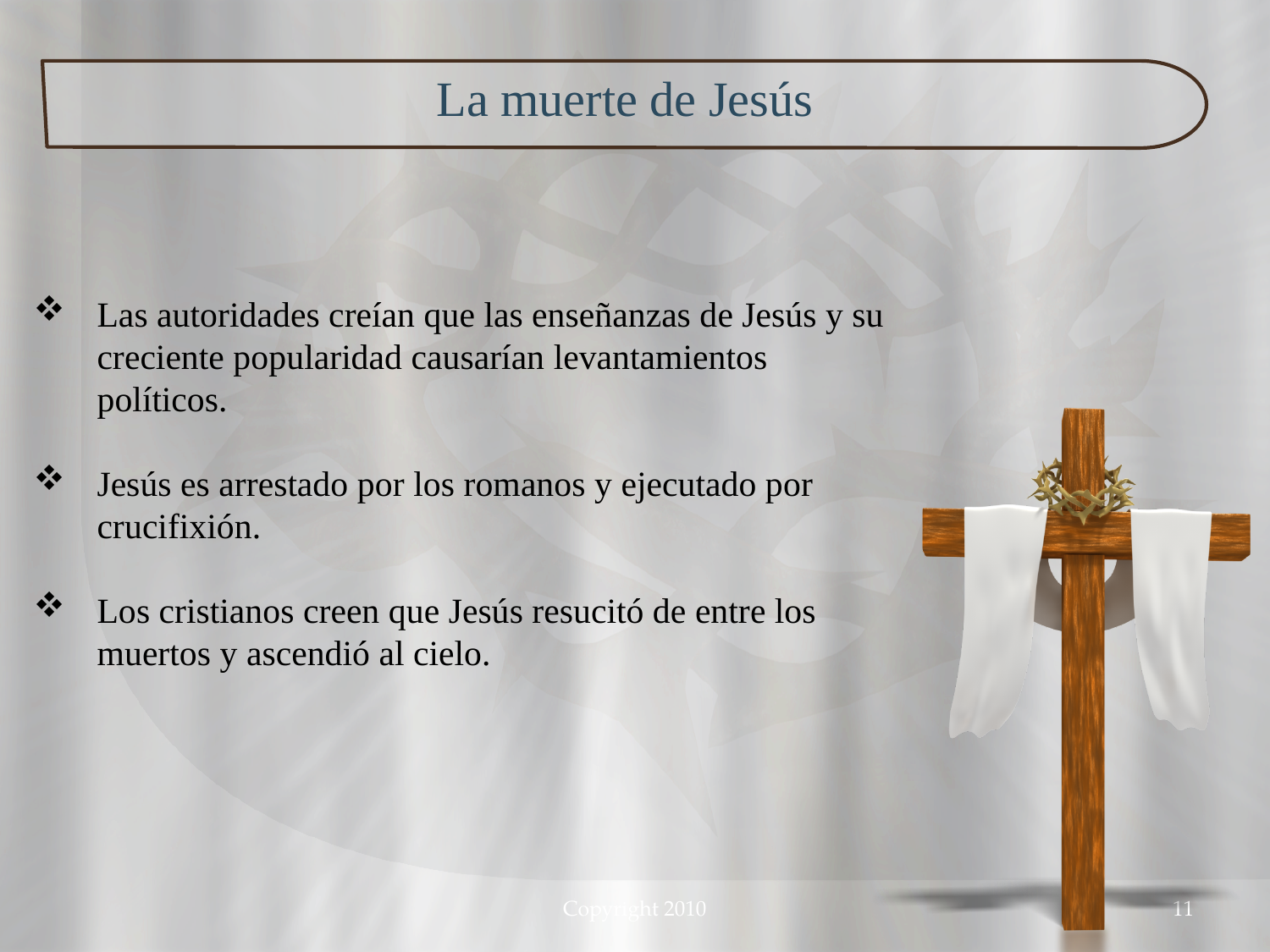

La muerte de Jesús

Las autoridades creían que las enseñanzas de Jesús y su creciente popularidad causarían levantamientos políticos.

Jesús es arrestado por los romanos y ejecutado por crucifixión.

Los cristianos creen que Jesús resucitó de entre los muertos y ascendió al cielo.
Copyright 2010
11